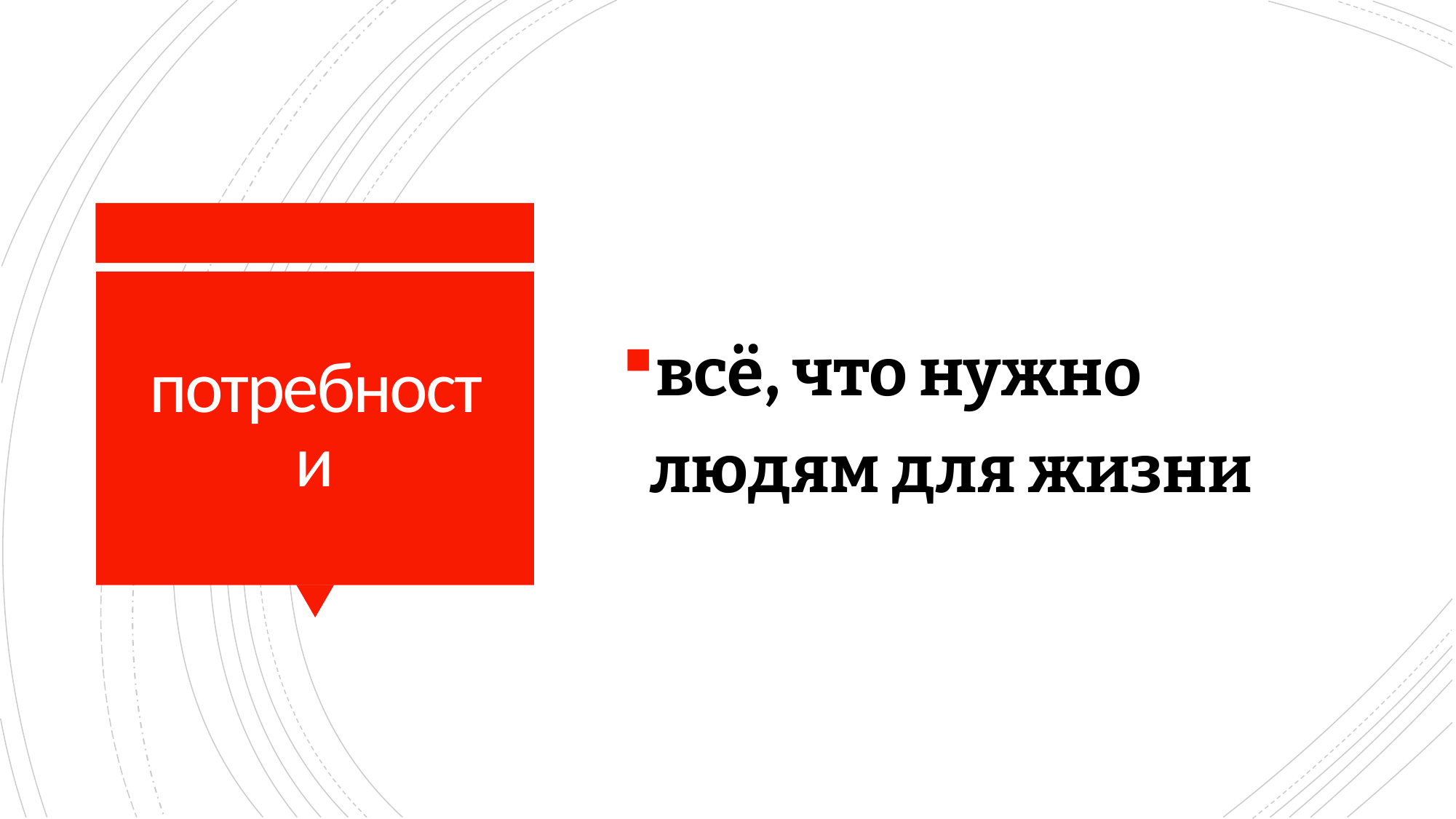

всё, что нужно людям для жизни
# потребности